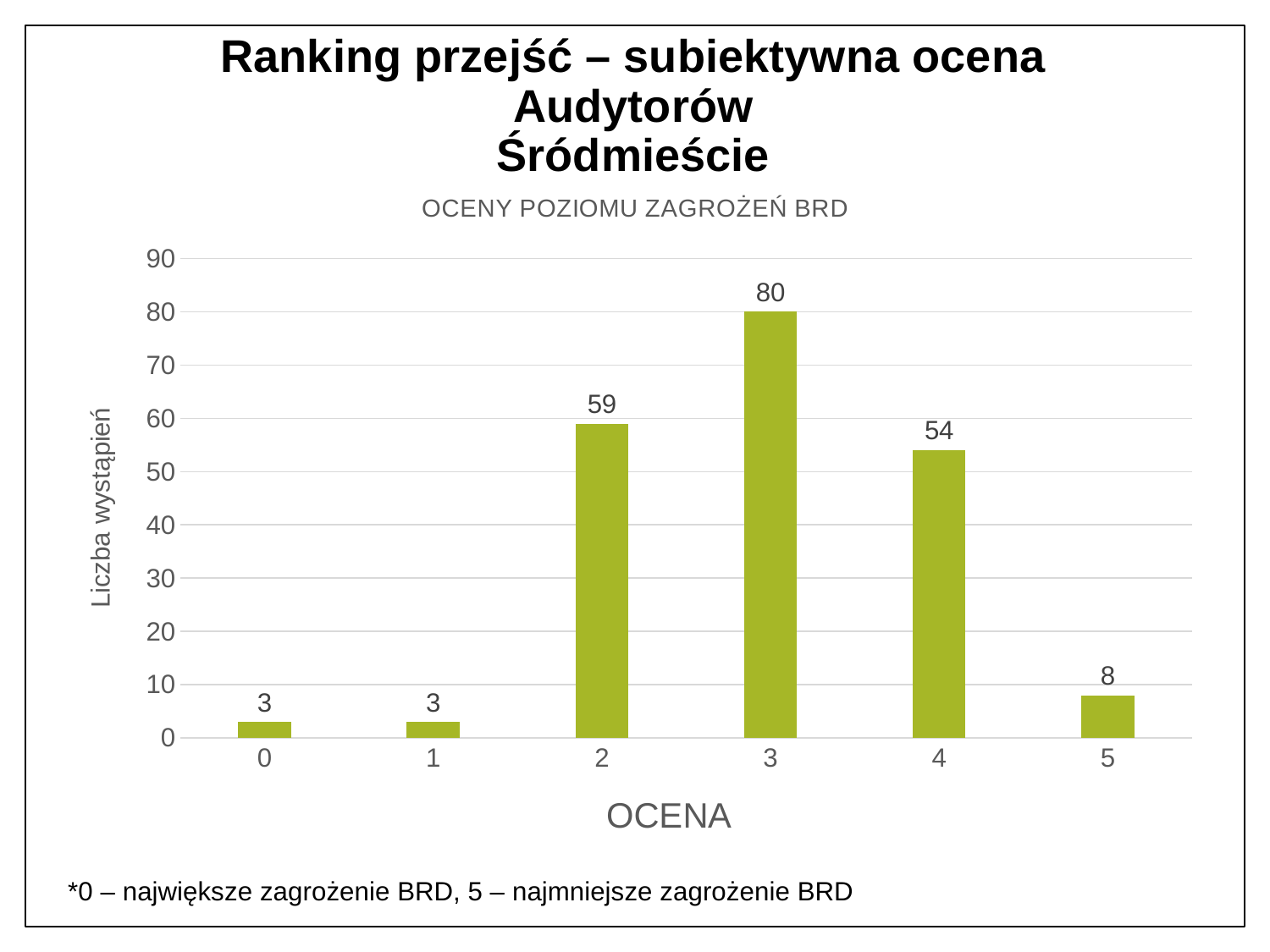

# Ranking przejść – subiektywna ocena Audytorów Śródmieście

### Chart: OCENY POZIOMU ZAGROŻEŃ BRD

| Category | Liczba wystąpień |
|---|---|
| 0 | 3.0 |
| 1 | 3.0 |
| 2 | 59.0 |
| 3 | 80.0 |
| 4 | 54.0 |
| 5 | 8.0 |
*0 – największe zagrożenie BRD, 5 – najmniejsze zagrożenie BRD